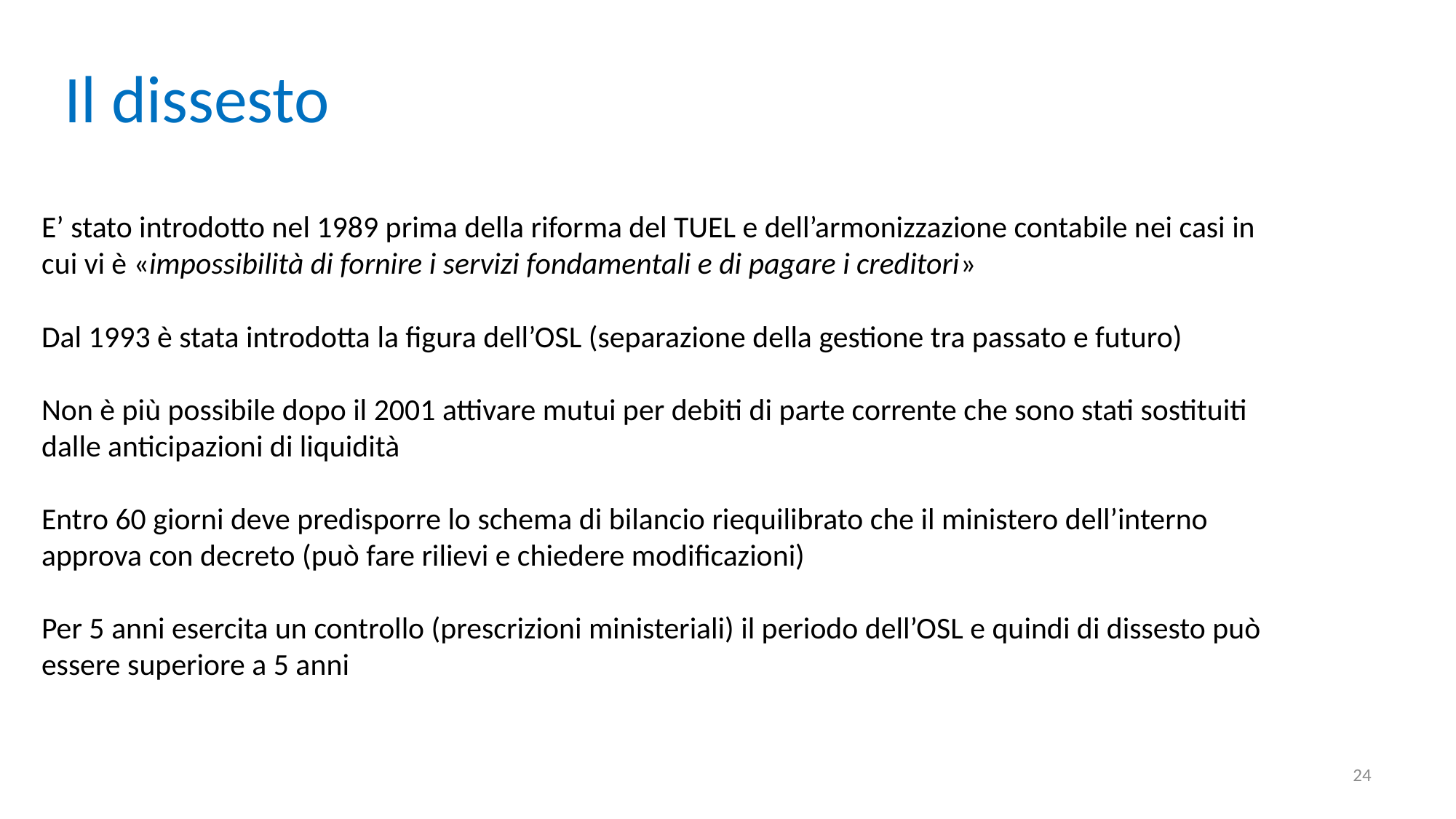

# Il dissesto

E’ stato introdotto nel 1989 prima della riforma del TUEL e dell’armonizzazione contabile nei casi in cui vi è «impossibilità di fornire i servizi fondamentali e di pagare i creditori»

Dal 1993 è stata introdotta la figura dell’OSL (separazione della gestione tra passato e futuro)

Non è più possibile dopo il 2001 attivare mutui per debiti di parte corrente che sono stati sostituiti dalle anticipazioni di liquidità

Entro 60 giorni deve predisporre lo schema di bilancio riequilibrato che il ministero dell’interno approva con decreto (può fare rilievi e chiedere modificazioni)

Per 5 anni esercita un controllo (prescrizioni ministeriali) il periodo dell’OSL e quindi di dissesto può essere superiore a 5 anni

24